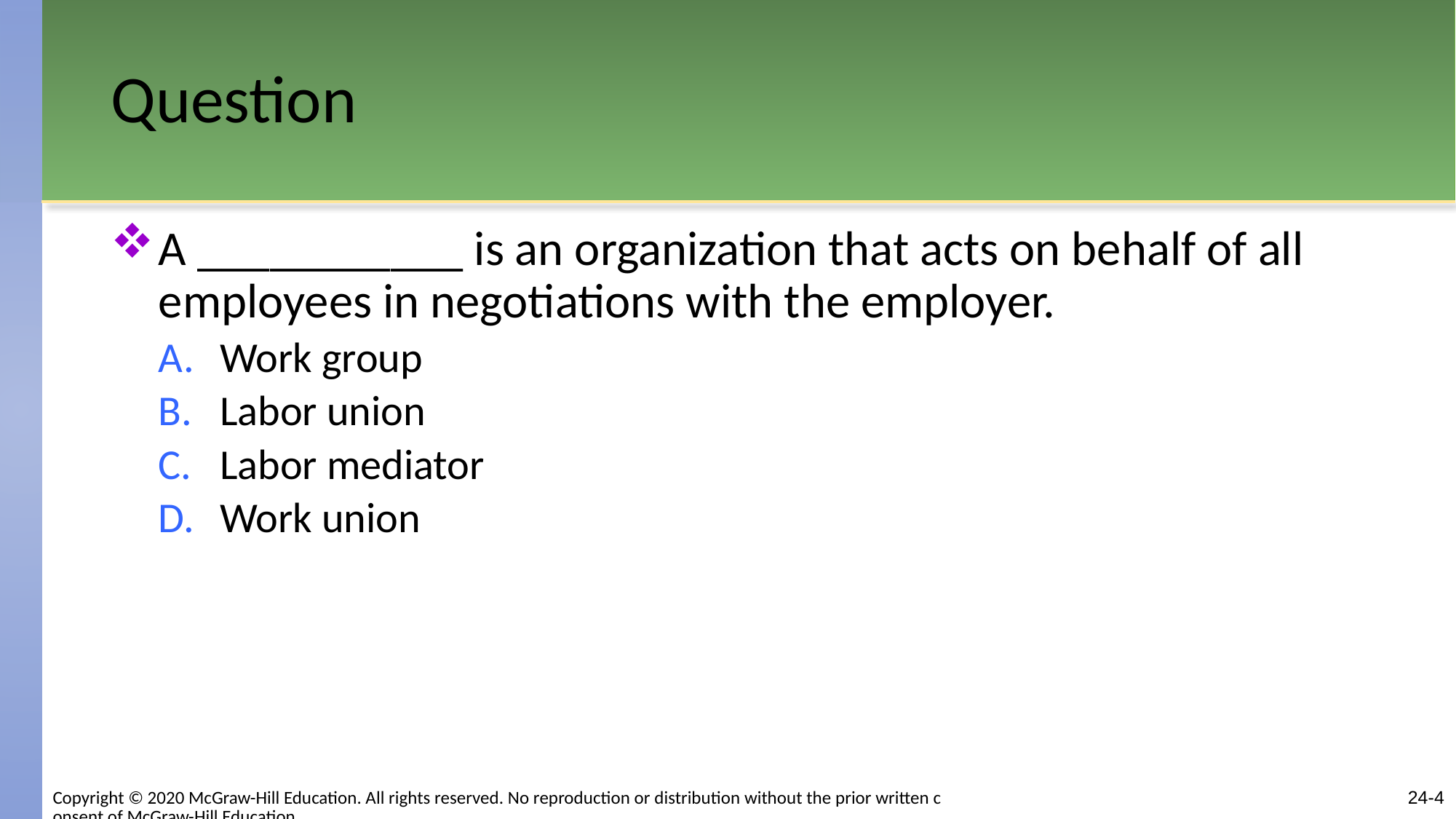

# Question
A ___________ is an organization that acts on behalf of all employees in negotiations with the employer.
Work group
Labor union
Labor mediator
Work union
Copyright © 2020 McGraw-Hill Education. All rights reserved. No reproduction or distribution without the prior written consent of McGraw-Hill Education.
24-4